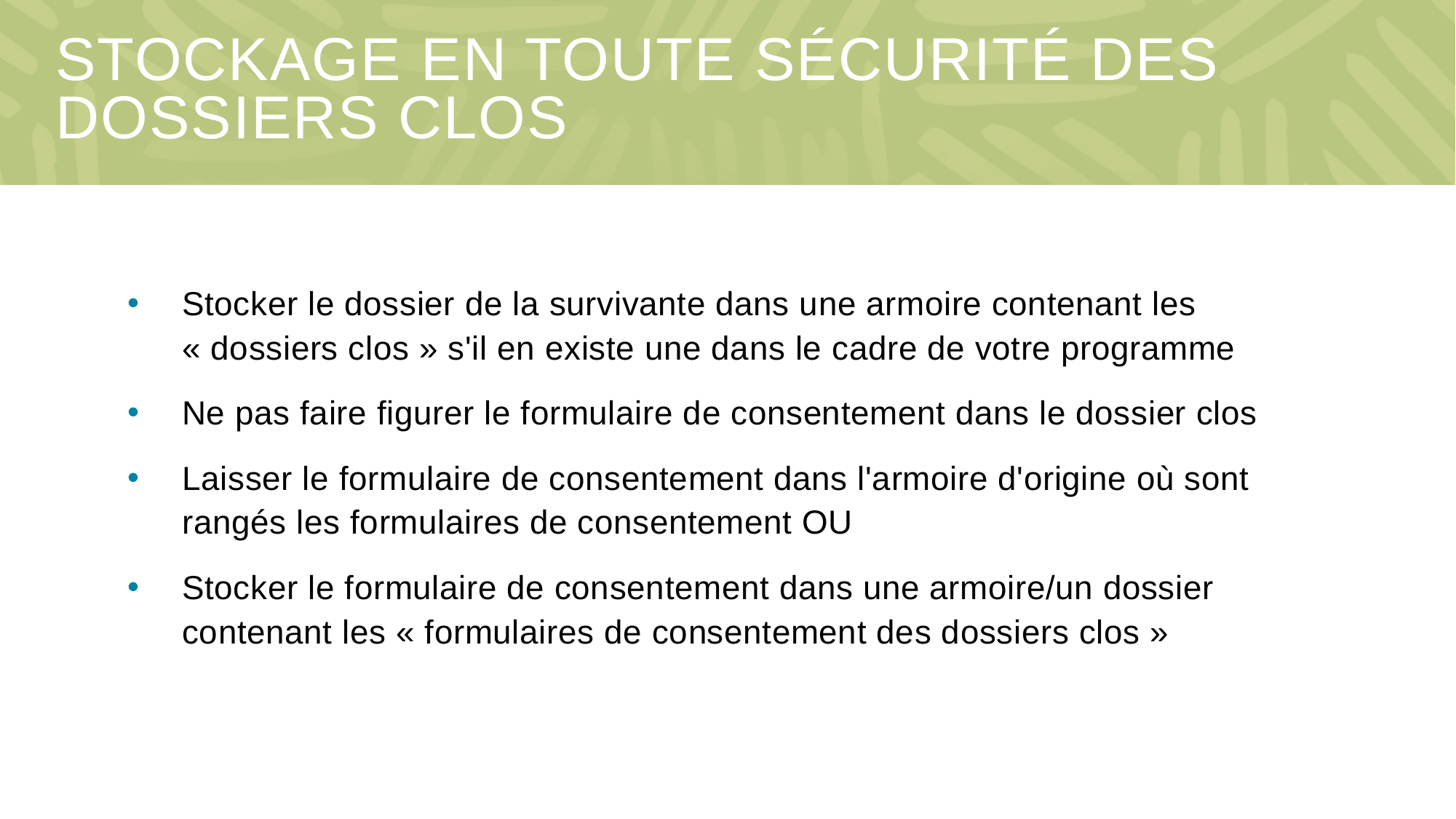

# Stockage en toute sécurité des dossiers clos
Stocker le dossier de la survivante dans une armoire contenant les « dossiers clos » s'il en existe une dans le cadre de votre programme
Ne pas faire figurer le formulaire de consentement dans le dossier clos
Laisser le formulaire de consentement dans l'armoire d'origine où sont rangés les formulaires de consentement OU
Stocker le formulaire de consentement dans une armoire/un dossier contenant les « formulaires de consentement des dossiers clos »